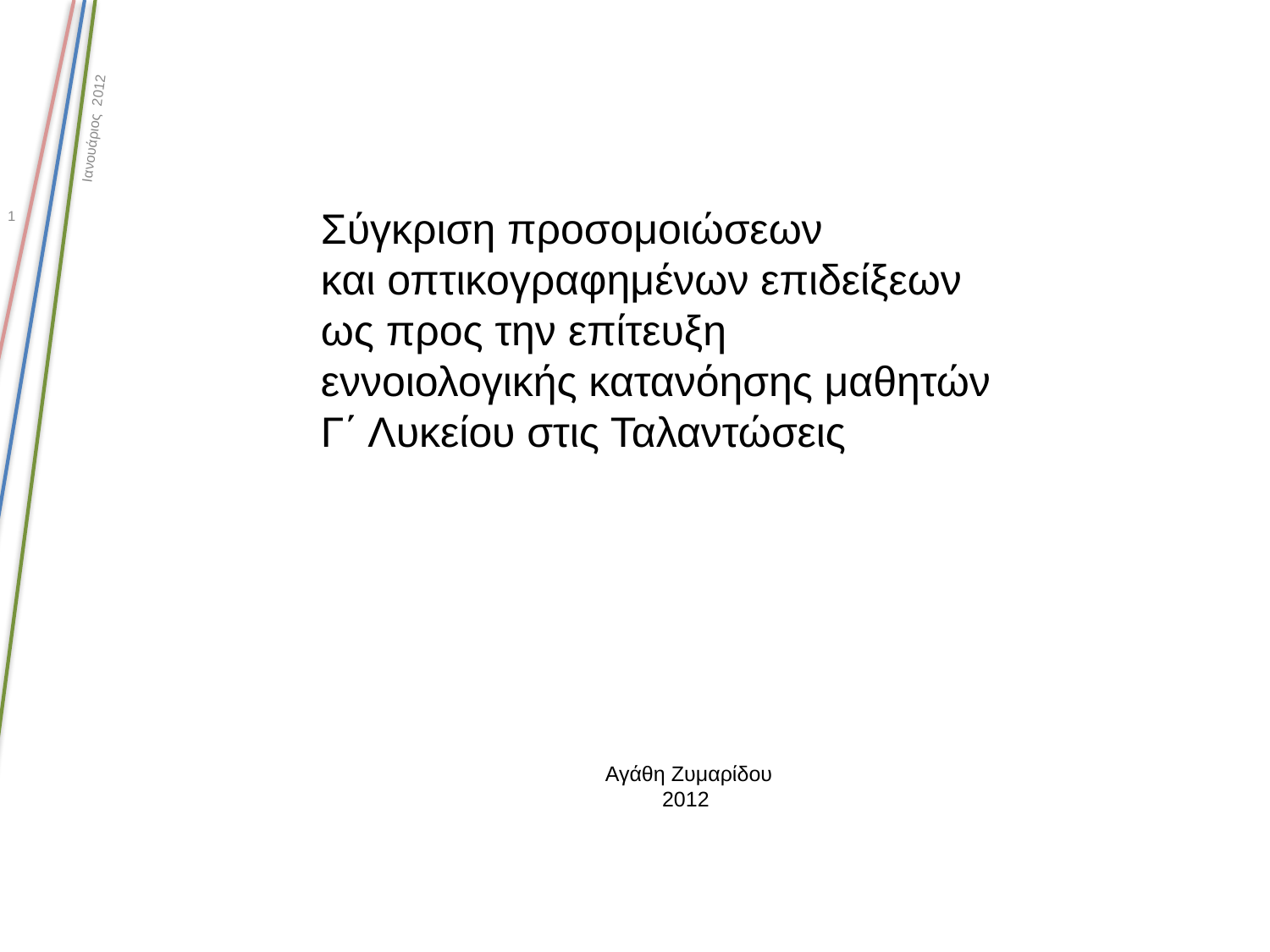

Ιανουάριος  2012
1
Σύγκριση προσομοιώσεων
και οπτικογραφημένων επιδείξεων
ως προς την επίτευξη
εννοιολογικής κατανόησης μαθητών
Γ΄ Λυκείου στις Ταλαντώσεις

Αγάθη Ζυμαρίδου
2012
#